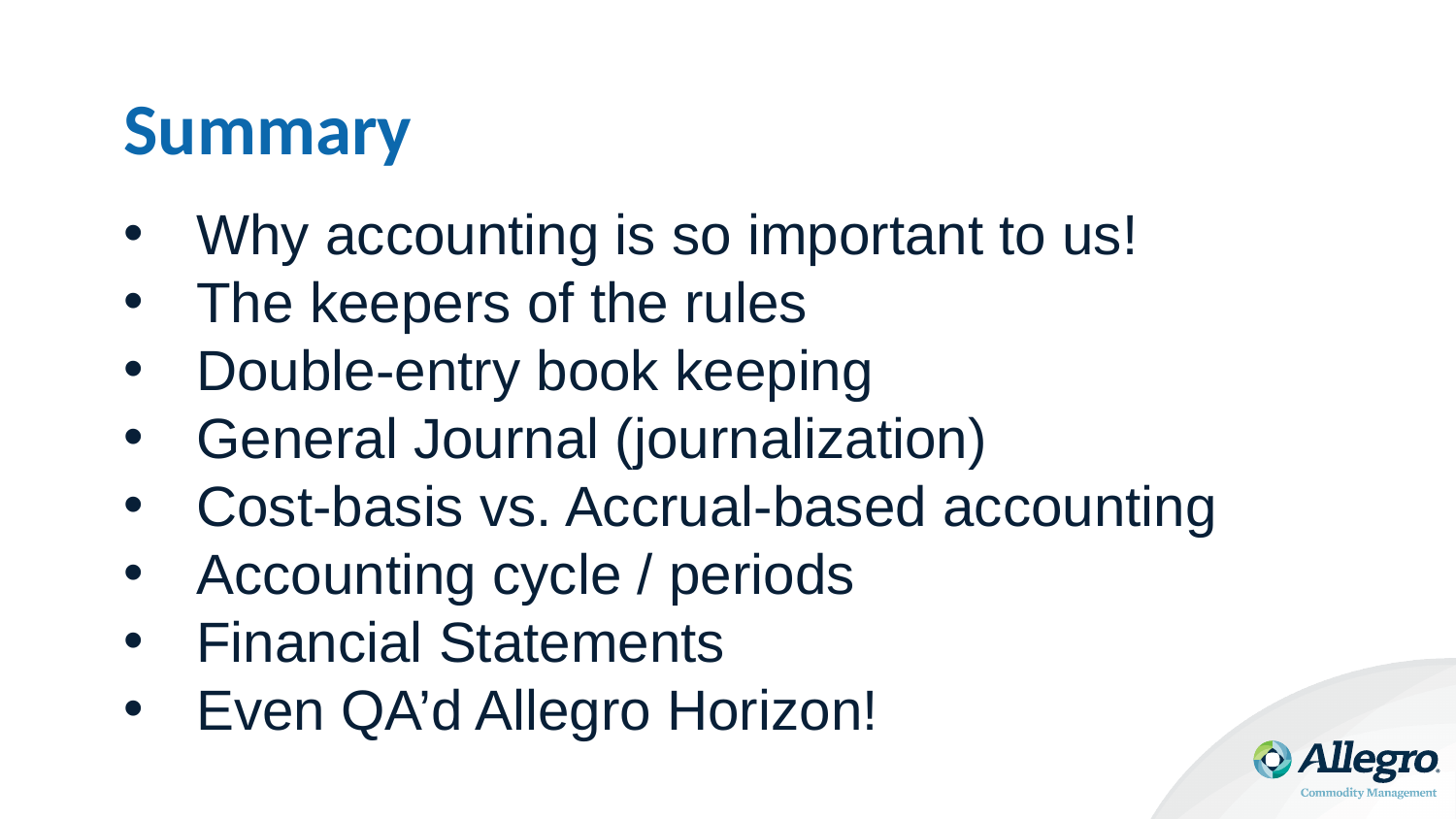

# Summary
Why accounting is so important to us!
The keepers of the rules
Double-entry book keeping
General Journal (journalization)
Cost-basis vs. Accrual-based accounting
Accounting cycle / periods
Financial Statements
Even QA’d Allegro Horizon!